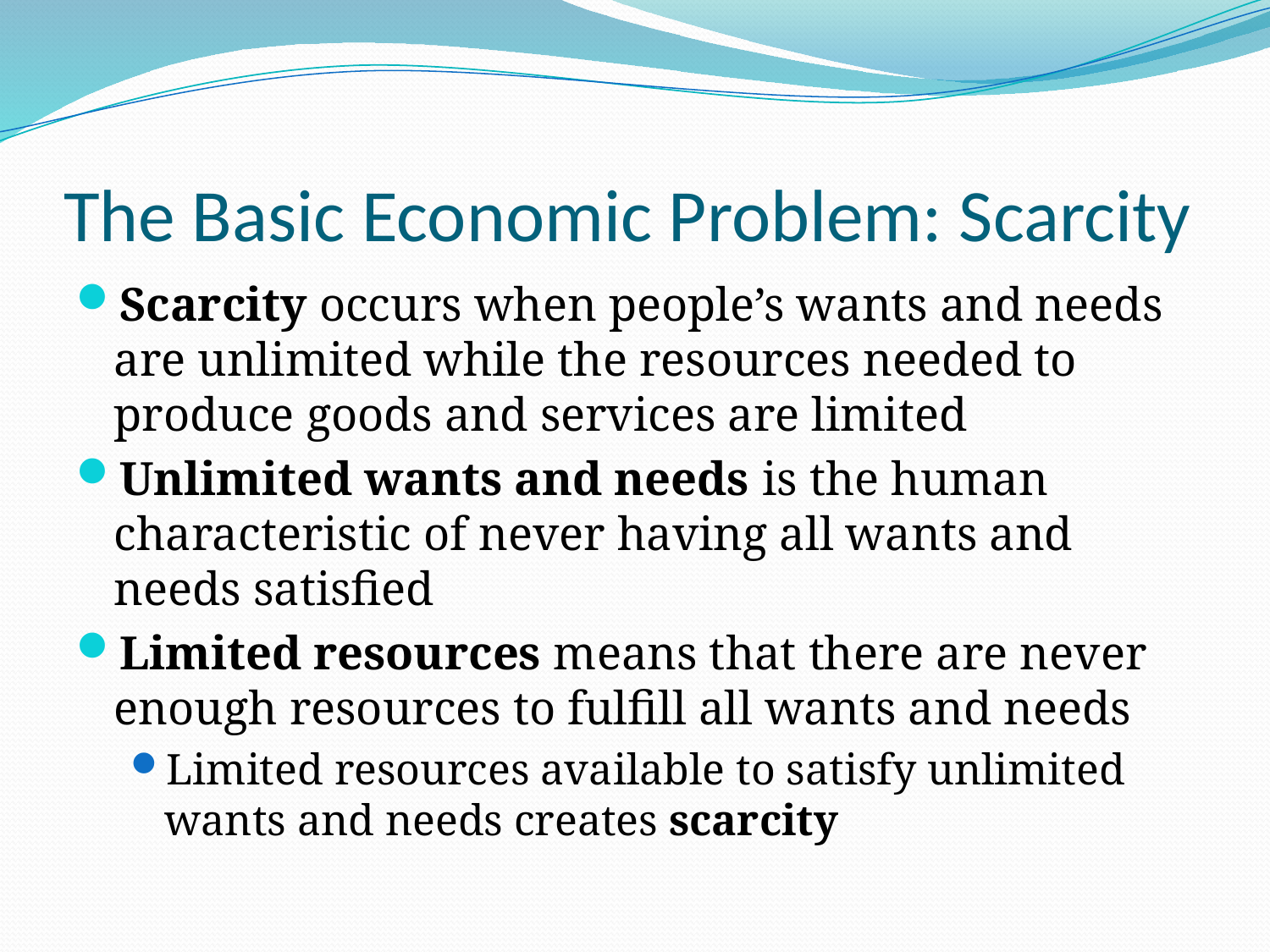

# The Basic Economic Problem: Scarcity
Scarcity occurs when people’s wants and needs are unlimited while the resources needed to produce goods and services are limited
Unlimited wants and needs is the human characteristic of never having all wants and needs satisfied
Limited resources means that there are never enough resources to fulfill all wants and needs
Limited resources available to satisfy unlimited wants and needs creates scarcity